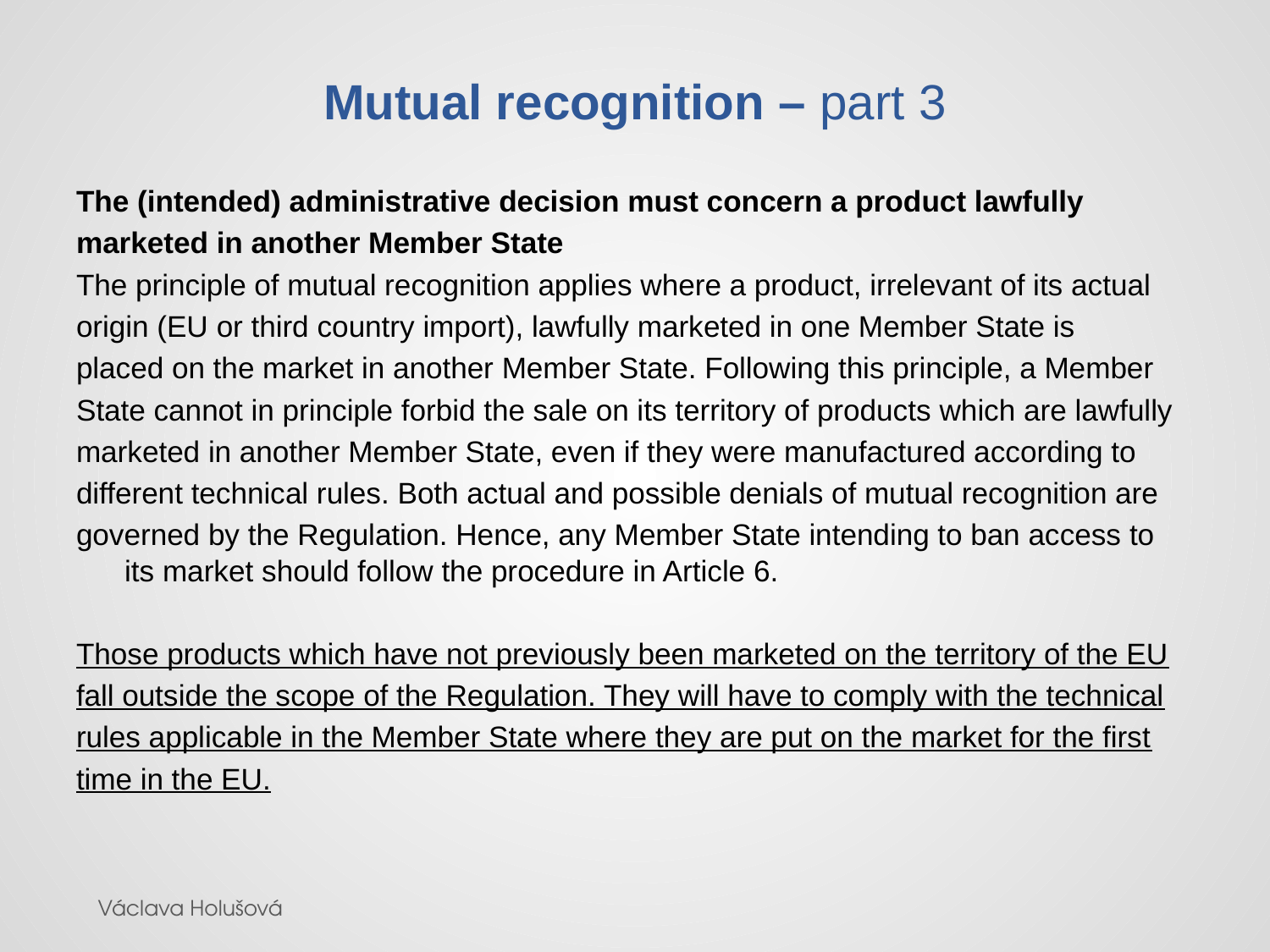

# Mutual recognition – part 3
The (intended) administrative decision must concern a product lawfully
marketed in another Member State
The principle of mutual recognition applies where a product, irrelevant of its actual
origin (EU or third country import), lawfully marketed in one Member State is
placed on the market in another Member State. Following this principle, a Member
State cannot in principle forbid the sale on its territory of products which are lawfully
marketed in another Member State, even if they were manufactured according to
different technical rules. Both actual and possible denials of mutual recognition are
governed by the Regulation. Hence, any Member State intending to ban access to its market should follow the procedure in Article 6.

Those products which have not previously been marketed on the territory of the EU
fall outside the scope of the Regulation. They will have to comply with the technical
rules applicable in the Member State where they are put on the market for the first
time in the EU.

Václava Holušová